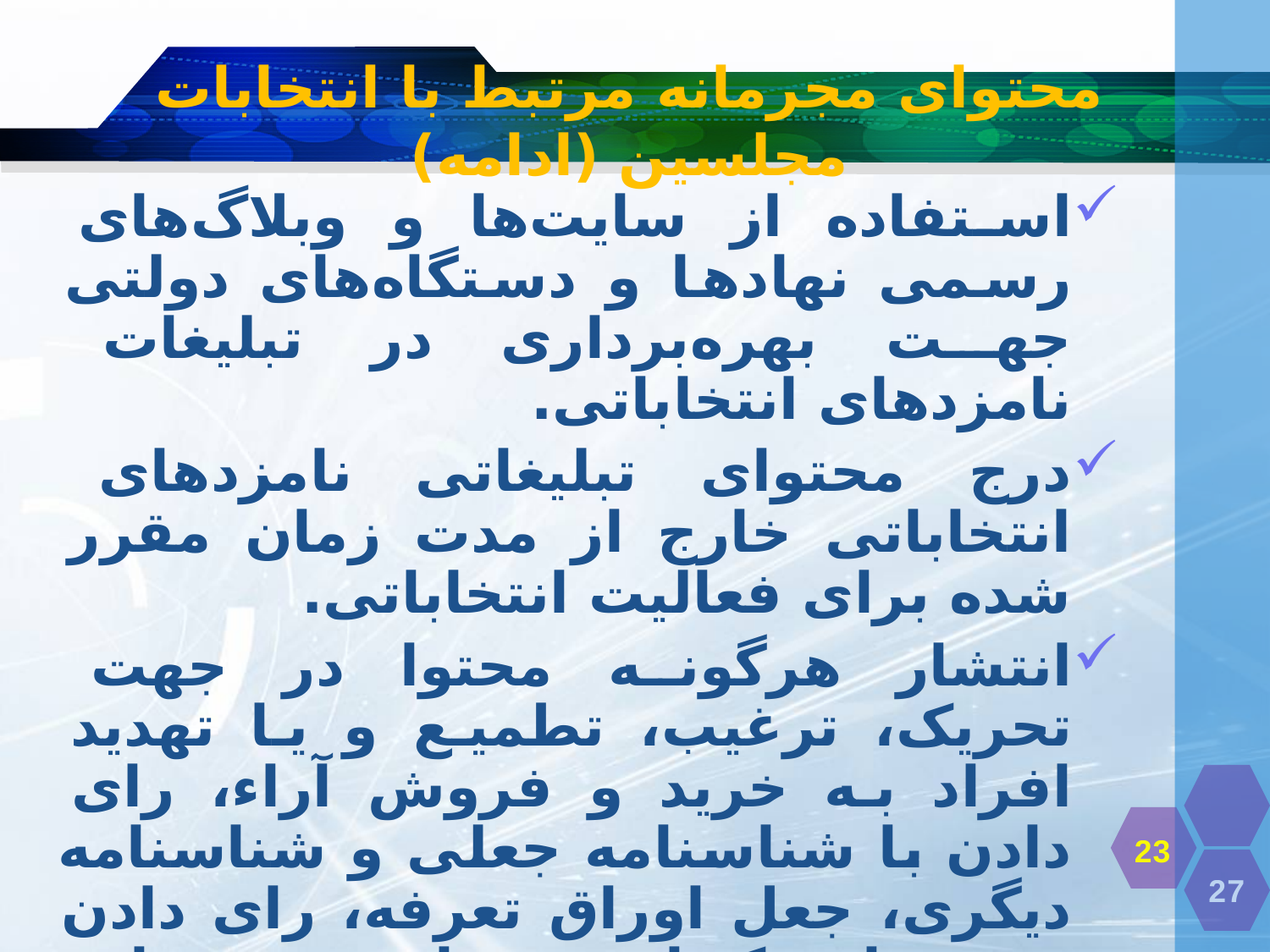

# محتوای مجرمانه مرتبط با انتخابات مجلسین (ادامه)
استفاده از سایت‌ها و وبلاگ‌های رسمی نهادها و دستگاه‌های دولتی جهت بهره‌برداری در تبلیغات نامزدهای انتخاباتی.
درج محتوای تبلیغاتی نامزدهای انتخاباتی خارج از مدت زمان مقرر شده برای فعالیت انتخاباتی.
انتشار هرگونه محتوا در جهت تحریک‌، ترغیب‌، تطمیع و یا تهدید افراد به خرید و فروش آراء‌، رای دادن با شناسنامه جعلی و شناسنامه دیگری‌، جعل اوراق تعرفه‌، رای دادن بیش از یک‌بار و سایر روش‌های تقلب در رای‌گیری و شمارش آراء.
انتشار هرگونه محتوا جهت ایجاد رعب و وحشت برای رای‌دهندگان یا اعضاء شعب.
23
27